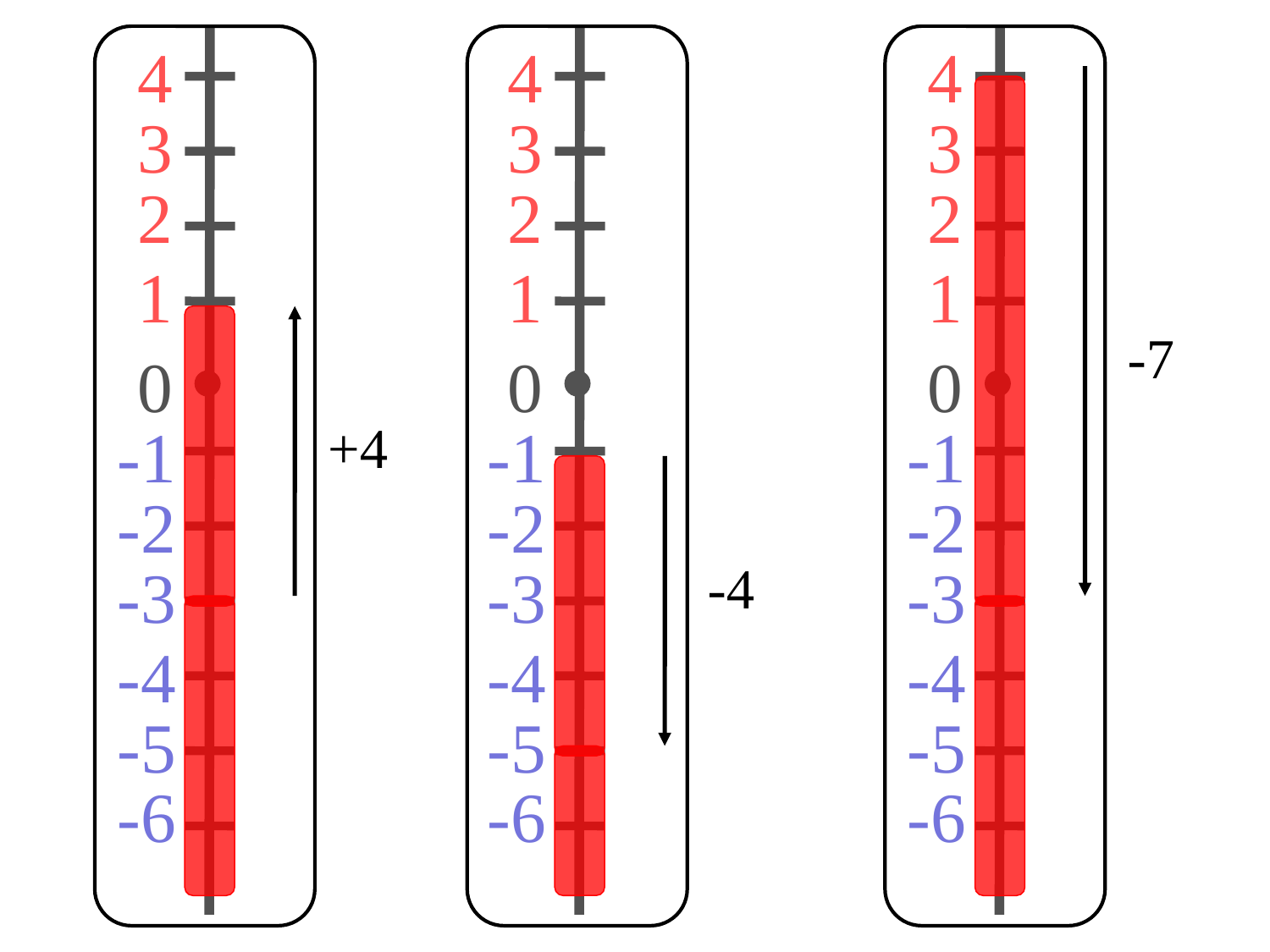

4

4

4

3
3
3

2
2
2

1
1
1

-7
0
0
0

-1
+4
-1
-1

-2
-2
-2

-3
-3
-4
-3

-4
-4
-4

-5
-5
-5

-6
-6
-6